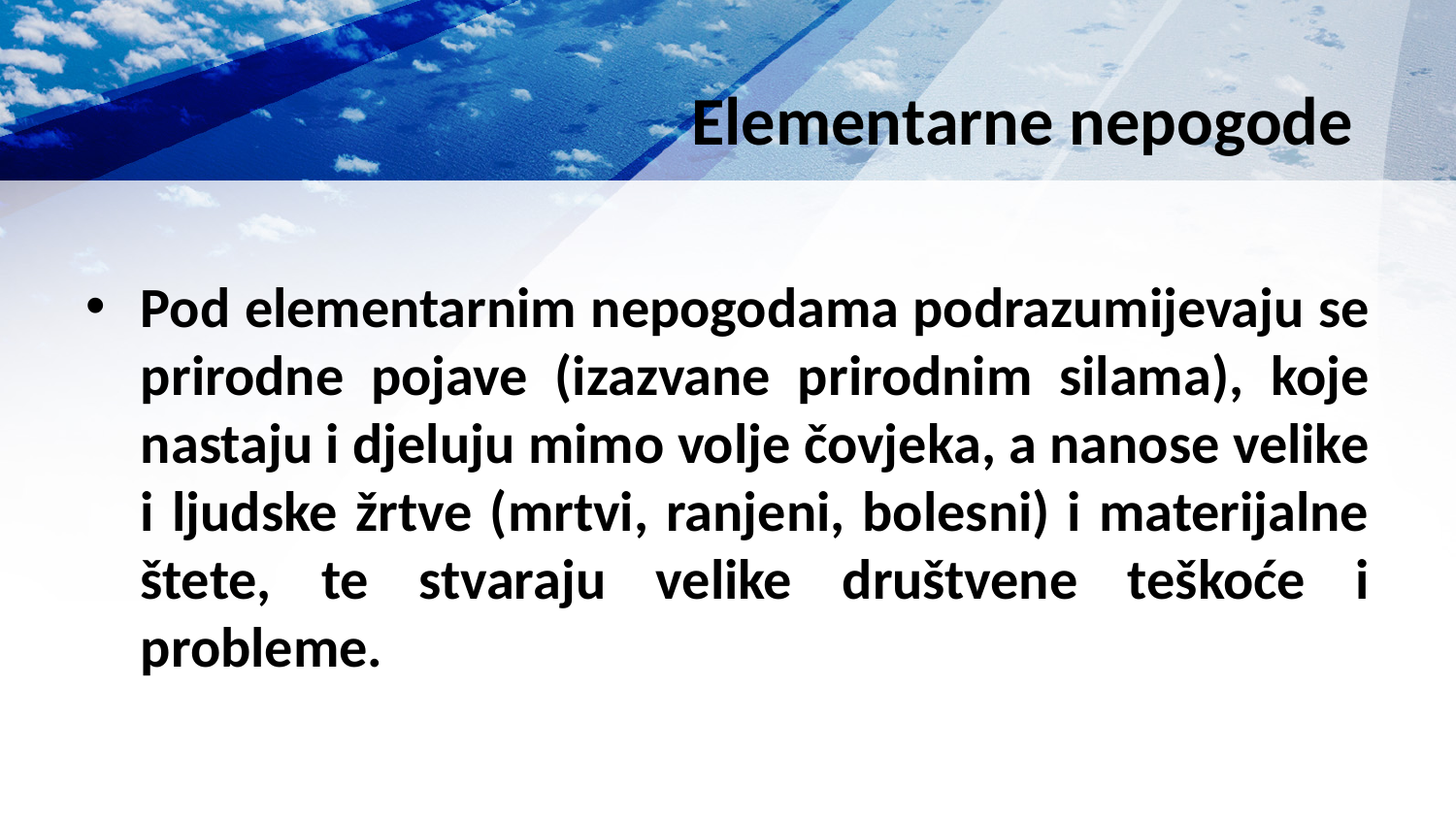

# Elementarne nepogode
Pod elementarnim nepogodama podrazumijevaju se prirodne pojave (izazvane prirodnim silama), koje nastaju i djeluju mimo volje čovjeka, a nanose velike i ljudske žrtve (mrtvi, ranjeni, bolesni) i materijalne štete, te stvaraju velike društvene teškoće i probleme.